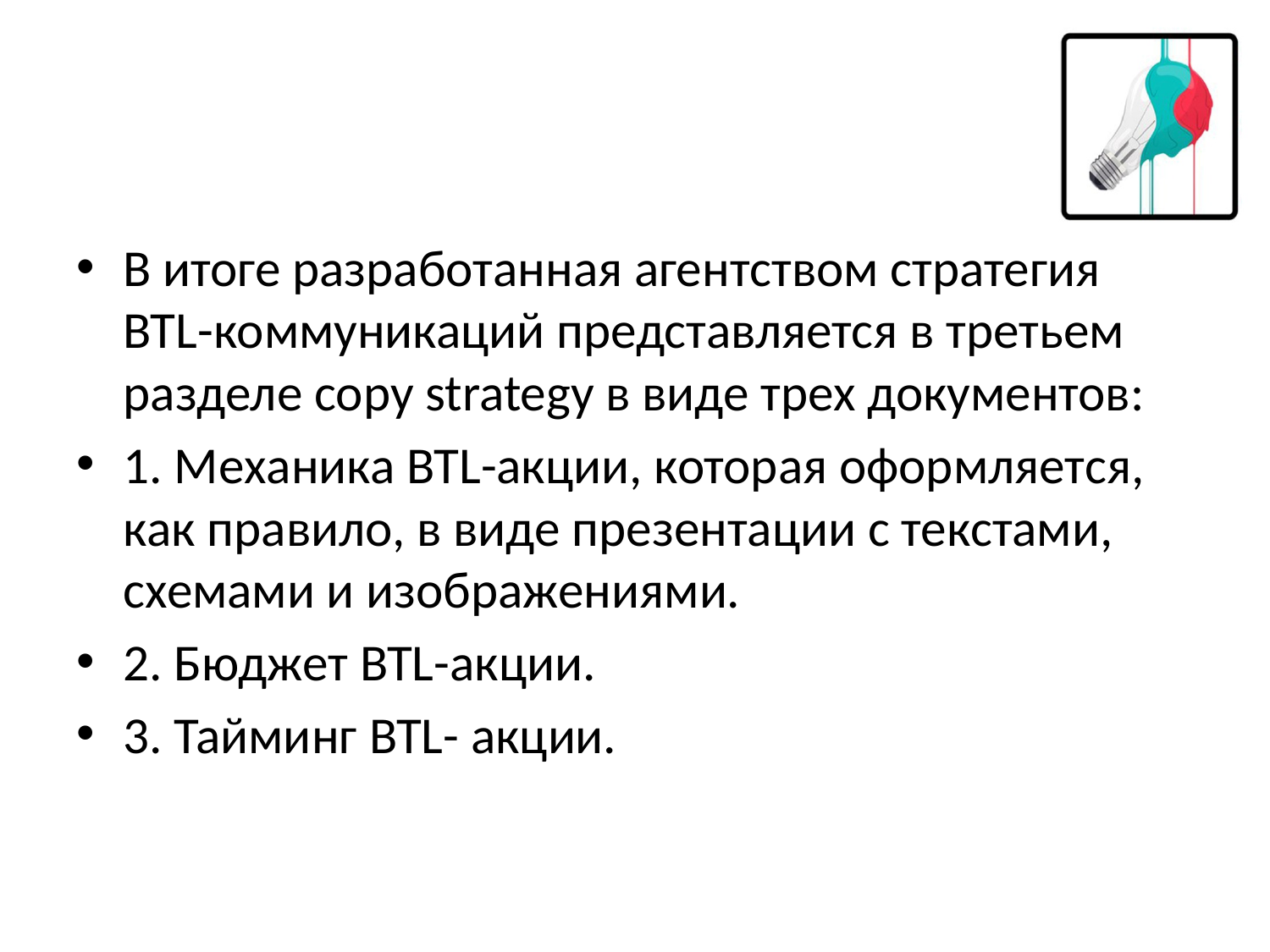

В итоге разработанная агентством стратегия BTL-коммуникаций представляется в третьем разделе copy strategy в виде трех документов:
1. Механика BTL-акции, которая оформляется, как правило, в виде презентации с текстами, схемами и изображениями.
2. Бюджет BTL-акции.
3. Тайминг BTL- акции.